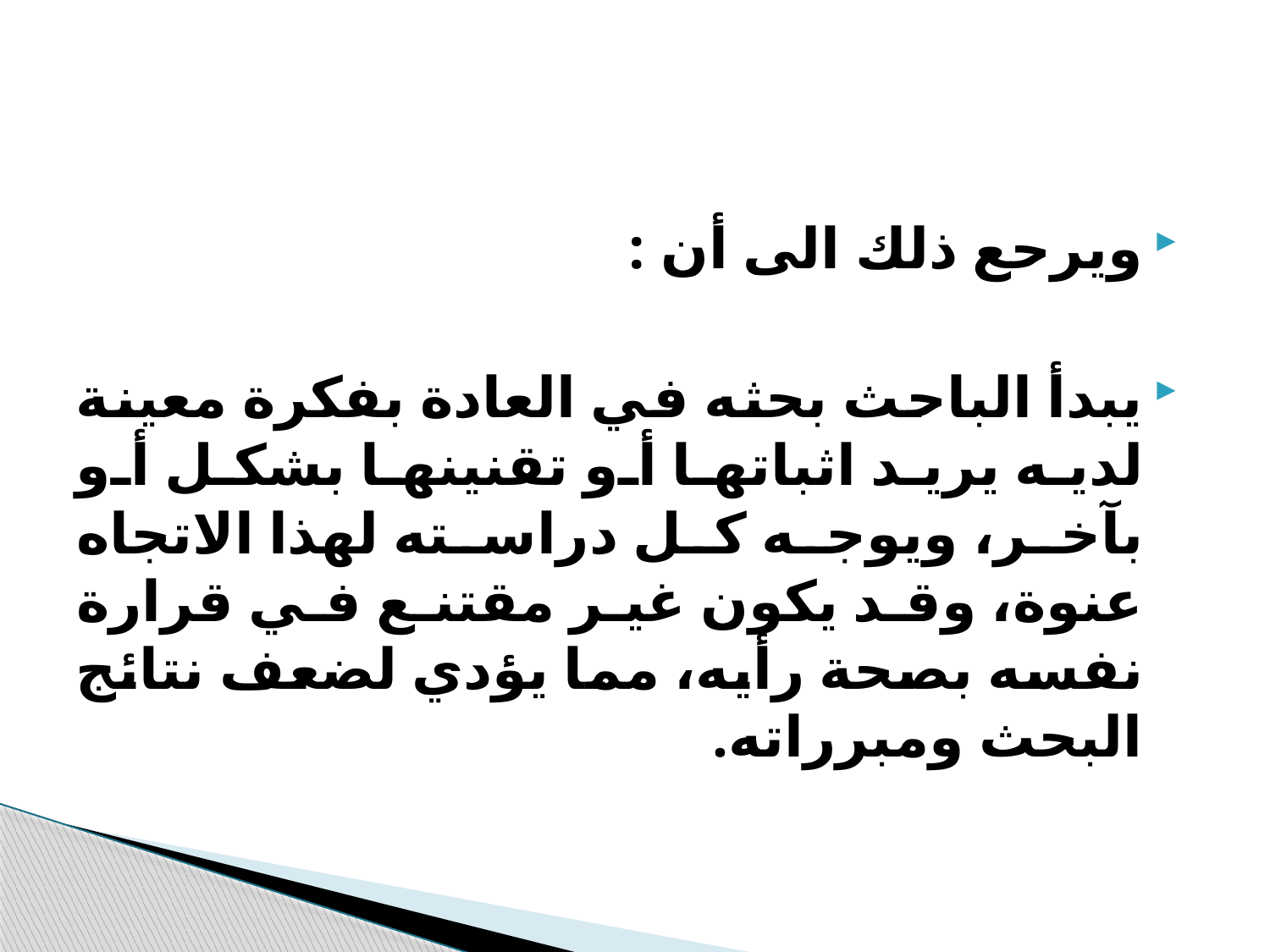

#
ويرحع ذلك الى أن :

يبدأ الباحث بحثه في العادة بفكرة معينة لديه يريد اثباتها أو تقنينها بشكل أو بآخر، ويوجه كل دراسته لهذا الاتجاه عنوة، وقد يكون غير مقتنع في قرارة نفسه بصحة رأيه، مما يؤدي لضعف نتائج البحث ومبرراته.